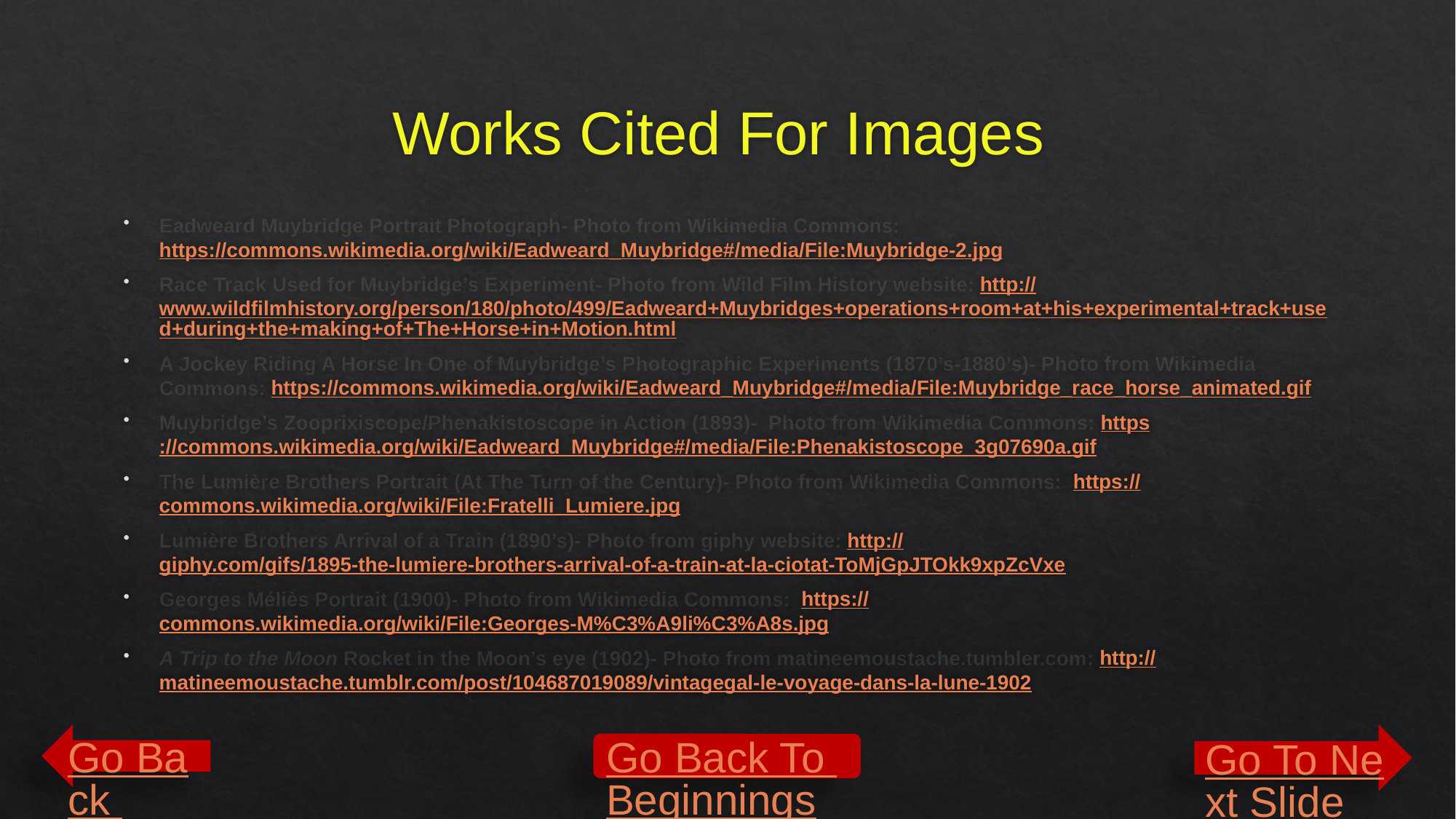

# Works Cited For Images
Eadweard Muybridge Portrait Photograph- Photo from Wikimedia Commons: https://commons.wikimedia.org/wiki/Eadweard_Muybridge#/media/File:Muybridge-2.jpg
Race Track Used for Muybridge’s Experiment- Photo from Wild Film History website: http://www.wildfilmhistory.org/person/180/photo/499/Eadweard+Muybridges+operations+room+at+his+experimental+track+used+during+the+making+of+The+Horse+in+Motion.html
A Jockey Riding A Horse In One of Muybridge’s Photographic Experiments (1870’s-1880’s)- Photo from Wikimedia Commons: https://commons.wikimedia.org/wiki/Eadweard_Muybridge#/media/File:Muybridge_race_horse_animated.gif
Muybridge’s Zooprixiscope/Phenakistoscope in Action (1893)-  Photo from Wikimedia Commons: https://commons.wikimedia.org/wiki/Eadweard_Muybridge#/media/File:Phenakistoscope_3g07690a.gif
The Lumière Brothers Portrait (At The Turn of the Century)- Photo from Wikimedia Commons:  https://commons.wikimedia.org/wiki/File:Fratelli_Lumiere.jpg
Lumière Brothers Arrival of a Train (1890’s)- Photo from giphy website: http://giphy.com/gifs/1895-the-lumiere-brothers-arrival-of-a-train-at-la-ciotat-ToMjGpJTOkk9xpZcVxe
Georges Méliès Portrait (1900)- Photo from Wikimedia Commons:  https://commons.wikimedia.org/wiki/File:Georges-M%C3%A9li%C3%A8s.jpg
A Trip to the Moon Rocket in the Moon’s eye (1902)- Photo from matineemoustache.tumbler.com: http://matineemoustache.tumblr.com/post/104687019089/vintagegal-le-voyage-dans-la-lune-1902

Go Back
Go To Next Slide
Go Back To Beginnings